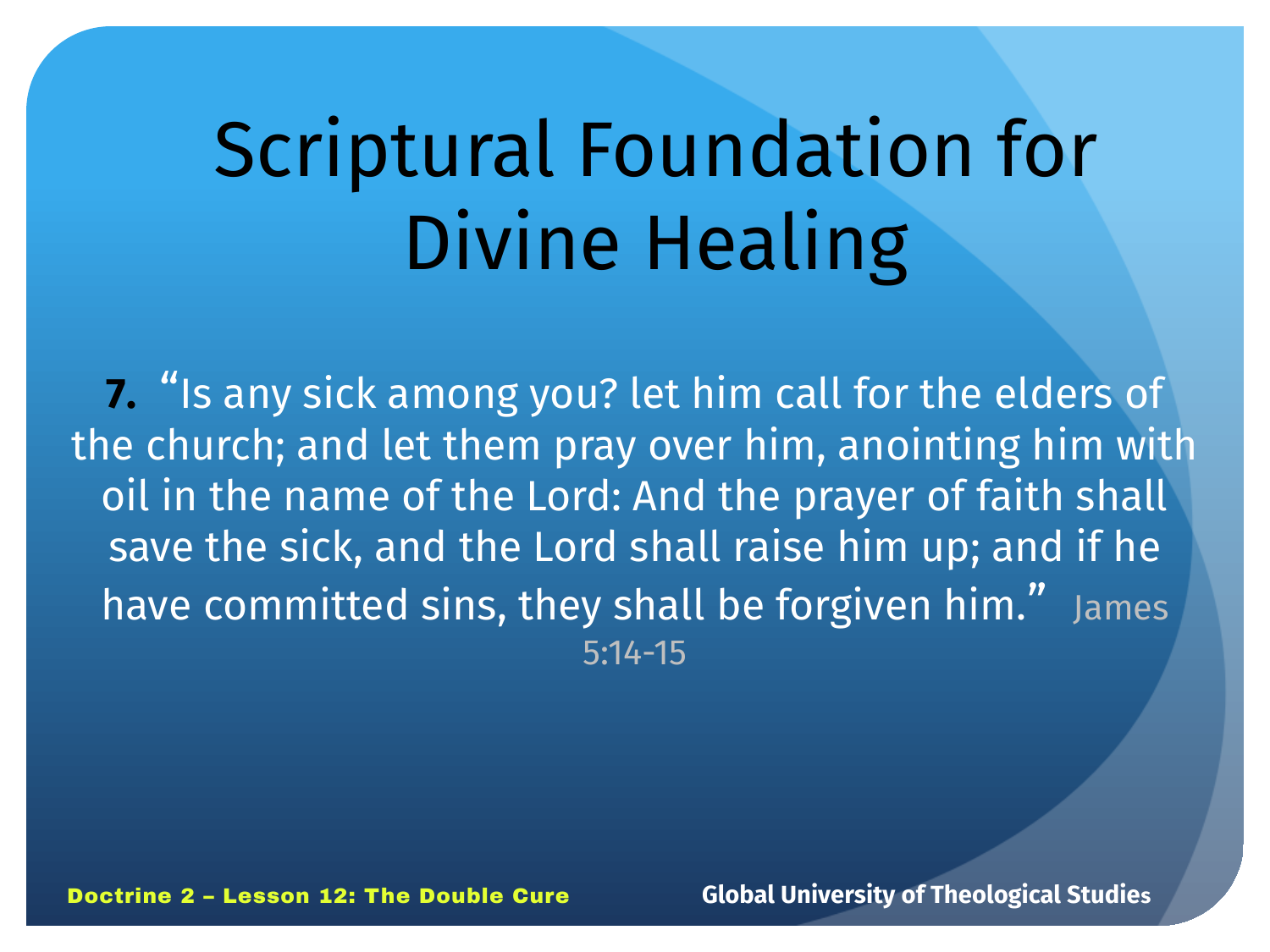

Scriptural Foundation for Divine Healing
7.  “Is any sick among you? let him call for the elders of the church; and let them pray over him, anointing him with oil in the name of the Lord: And the prayer of faith shall save the sick, and the Lord shall raise him up; and if he have committed sins, they shall be forgiven him.”  James 5:14-15
Doctrine 2 – Lesson 12: The Double Cure		Global University of Theological Studies